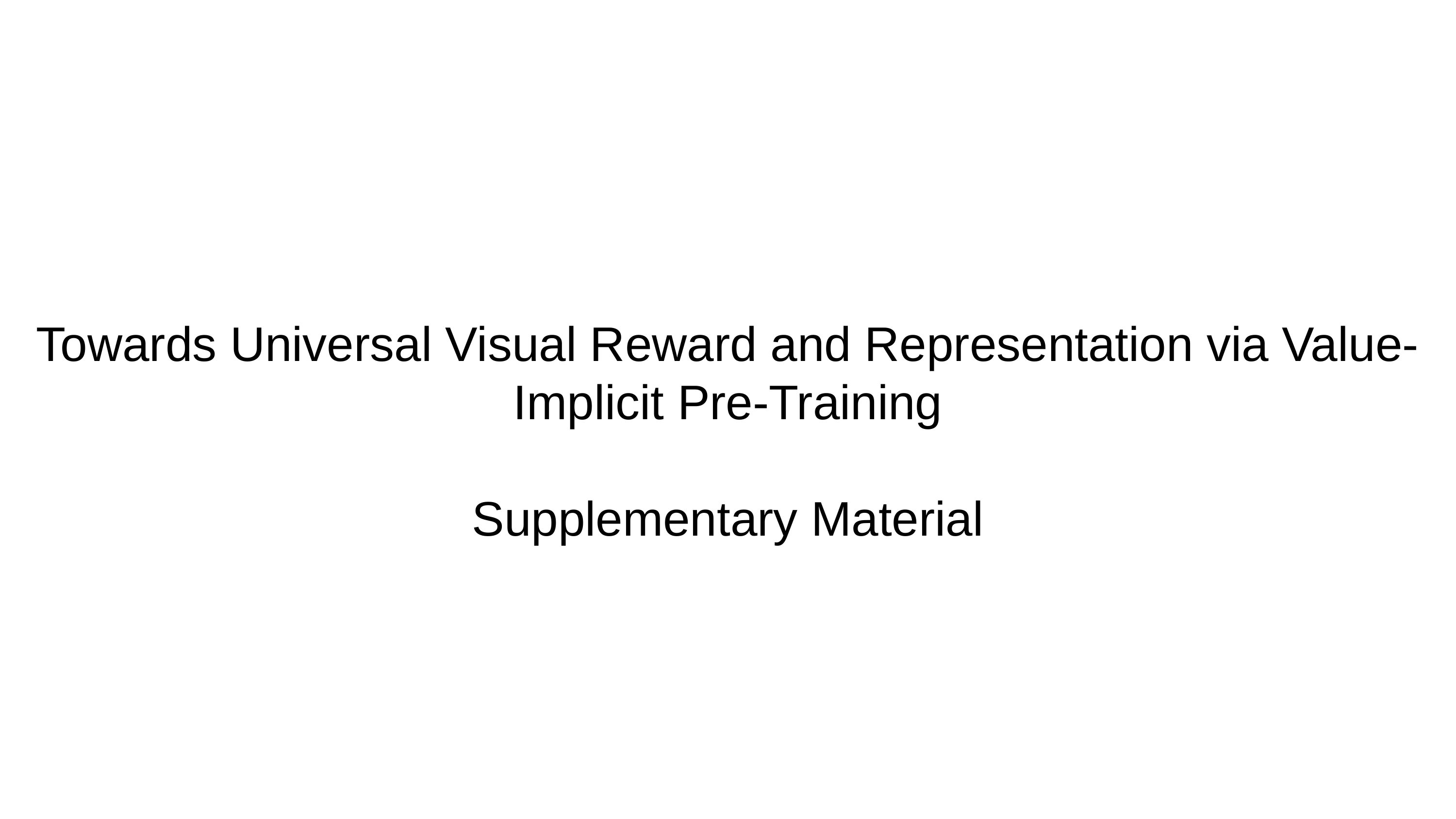

Towards Universal Visual Reward and Representation via Value-Implicit Pre-Training

Supplementary Material